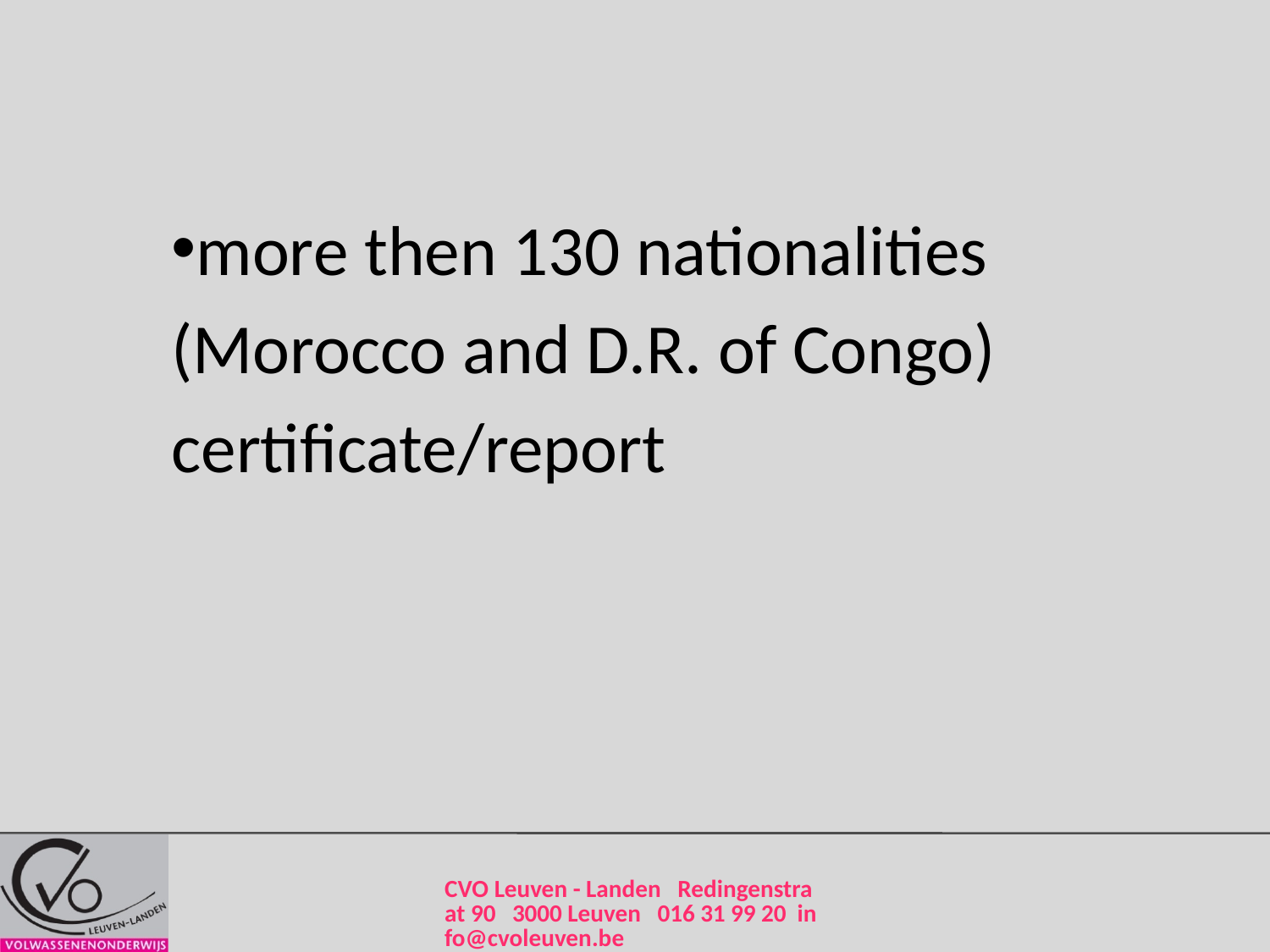

more then 130 nationalities
(Morocco and D.R. of Congo)
certificate/report

CVO Leuven - Landen   Redingenstraat 90   3000 Leuven   016 31 99 20  info@cvoleuven.be